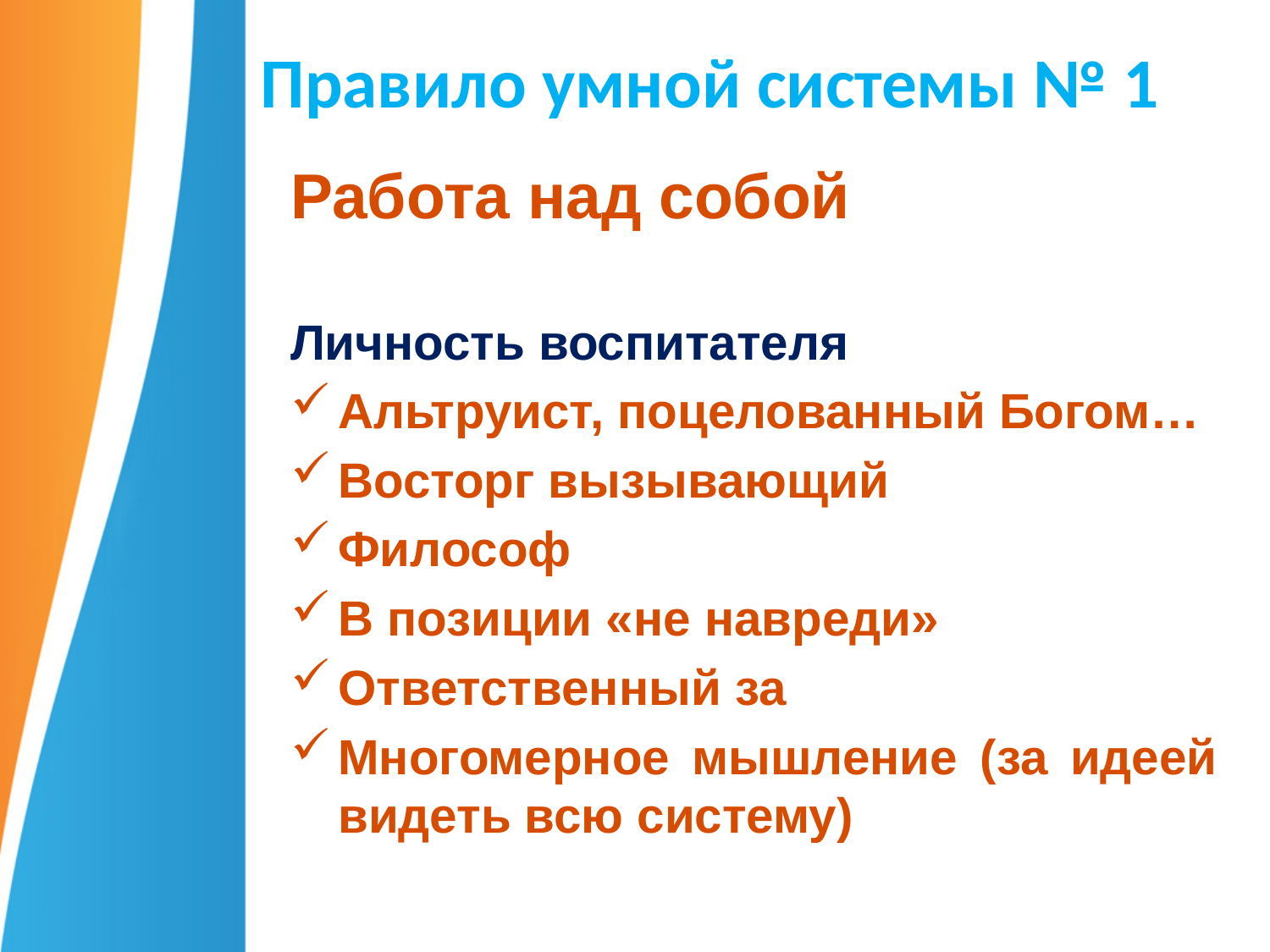

# Правило умной системы № 1
Работа над собой

Личность воспитателя
Альтруист, поцелованный Богом…
Восторг вызывающий
Философ
В позиции «не навреди»
Ответственный за
Многомерное мышление (за идеей видеть всю систему)